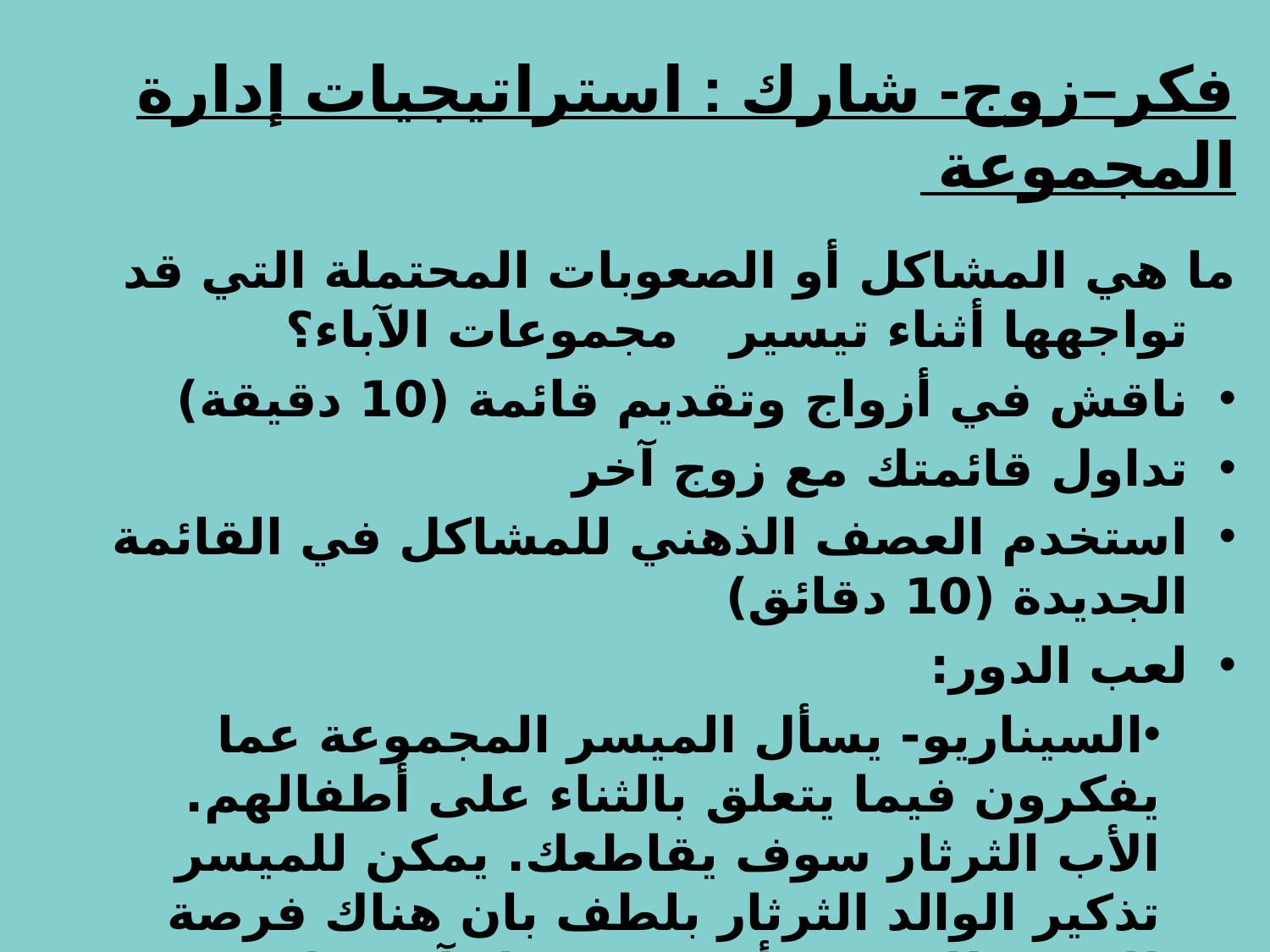

# فكر–زوج- شارك : استراتيجيات إدارة المجموعة
ما هي المشاكل أو الصعوبات المحتملة التي قد تواجهها أثناء تيسير   مجموعات الآباء؟
ناقش في أزواج وتقديم قائمة (10 دقيقة)
تداول قائمتك مع زوج آخر
استخدم العصف الذهني للمشاكل في القائمة الجديدة (10 دقائق)
لعب الدور:
السيناريو- يسأل الميسر المجموعة عما يفكرون فيما يتعلق بالثناء على أطفالهم. الأب الثرثار سوف يقاطعك. يمكن للميسر تذكير الوالد الثرثار بلطف بان هناك فرصة للجميع للحديث، أو تقديم حل آخر قامت به المجموعة قبل لحظات